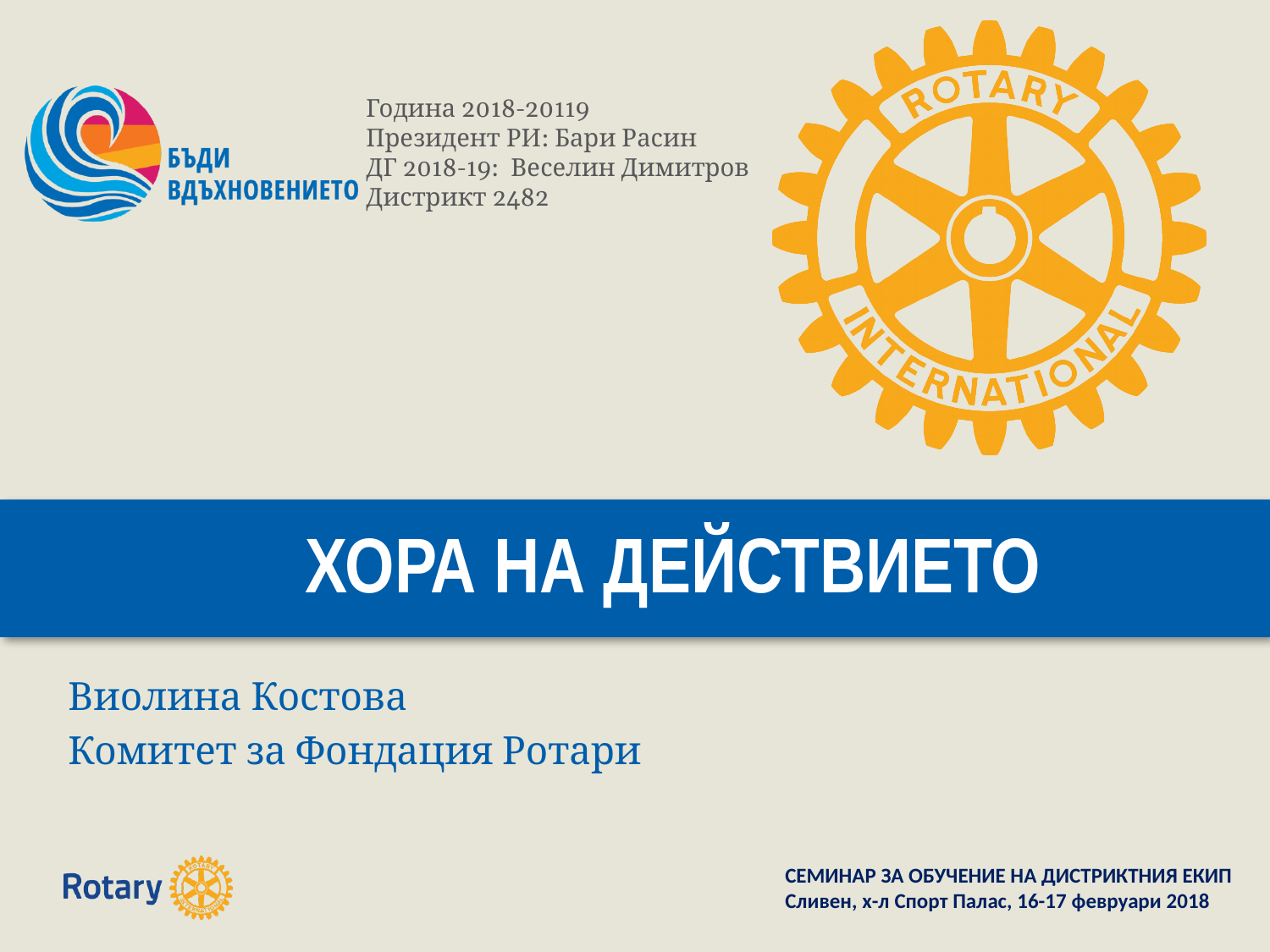

ХОРА НА ДЕЙСТВИЕТО
Виолина Костова
Комитет за Фондация Ротари